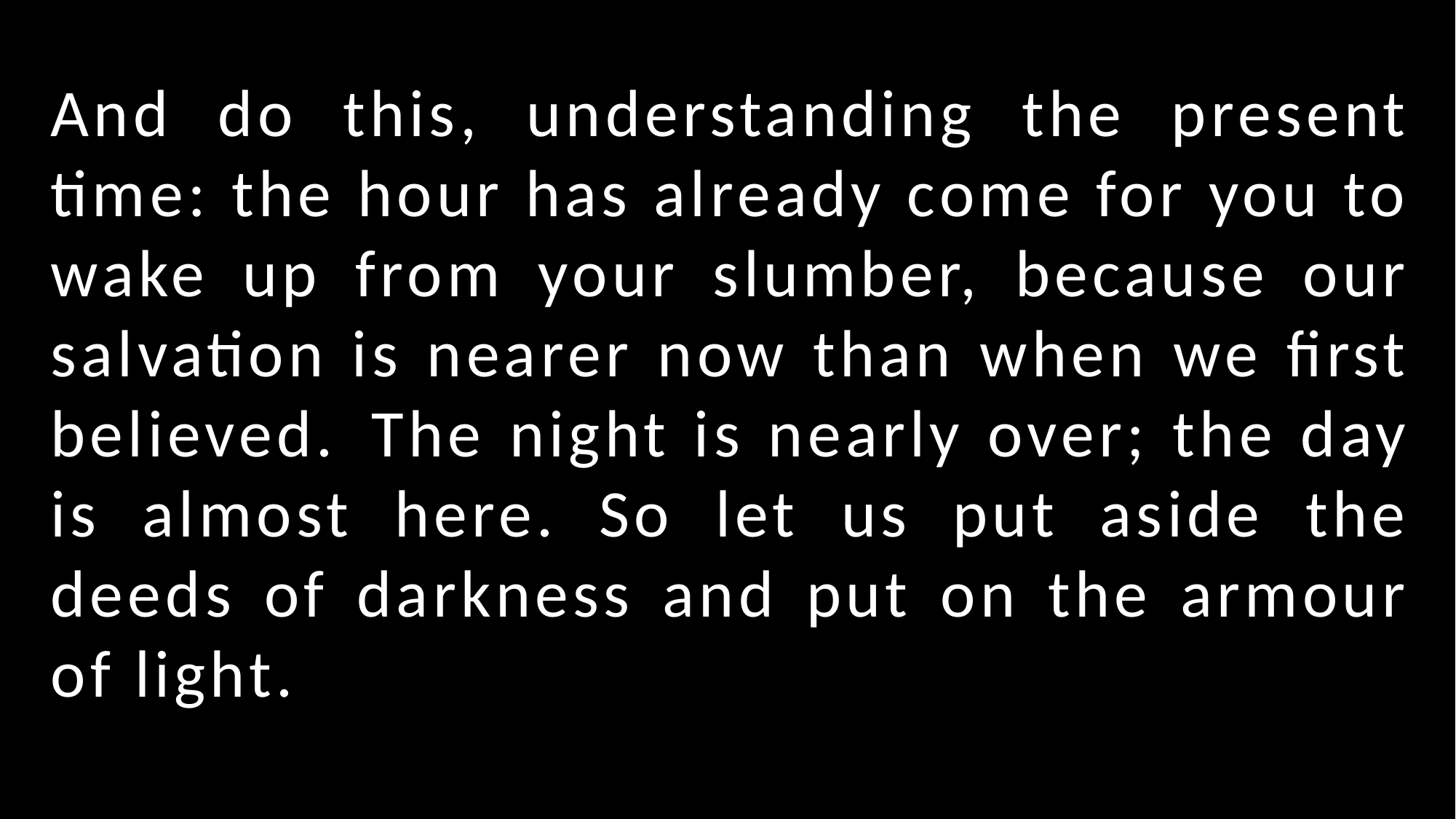

And do this, understanding the present time: the hour has already come for you to wake up from your slumber, because our salvation is nearer now than when we first believed.  The night is nearly over; the day is almost here. So let us put aside the deeds of darkness and put on the armour of light.